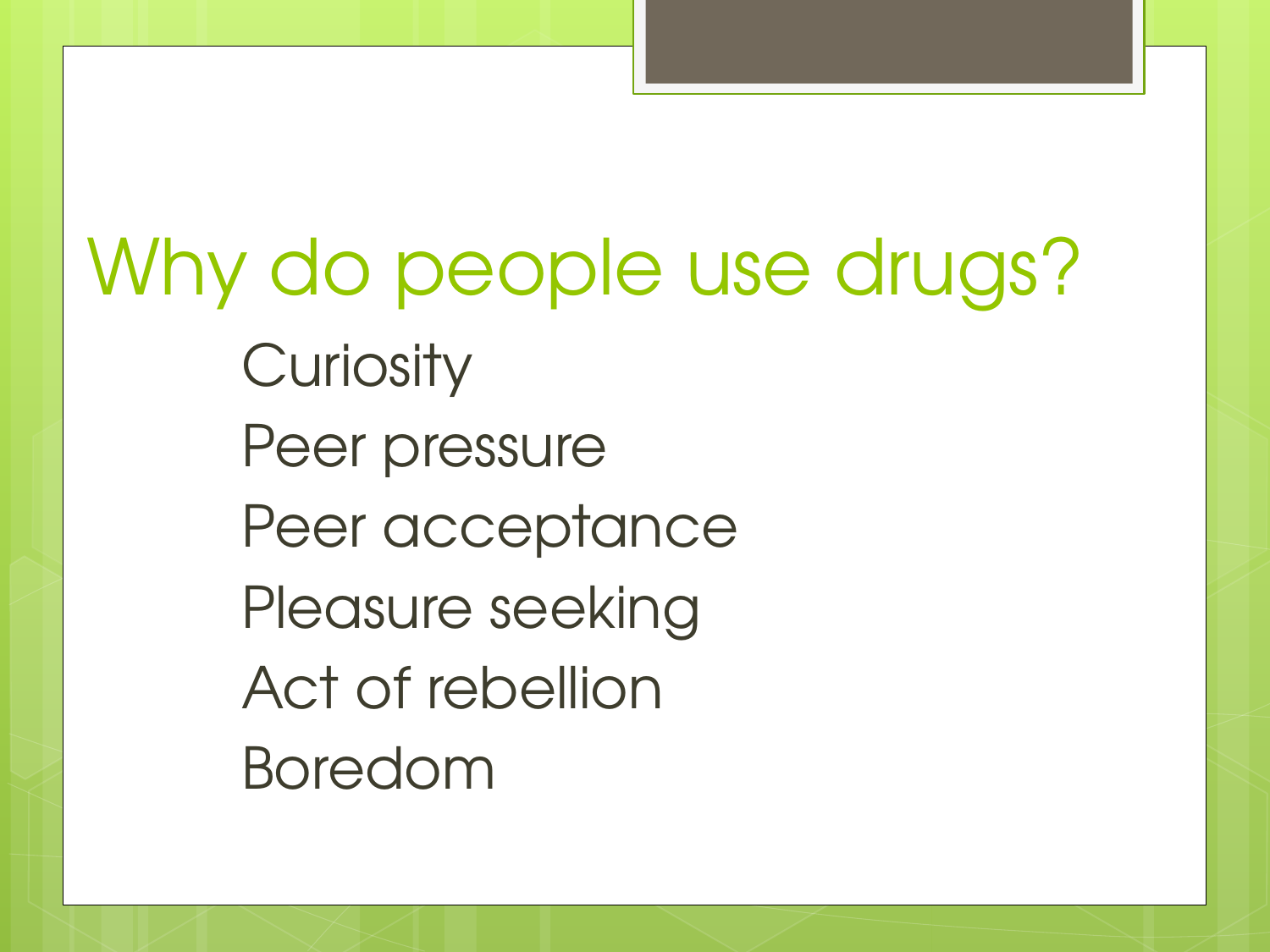

# Why do people use drugs?
Curiosity
Peer pressure
Peer acceptance
Pleasure seeking
Act of rebellion
Boredom